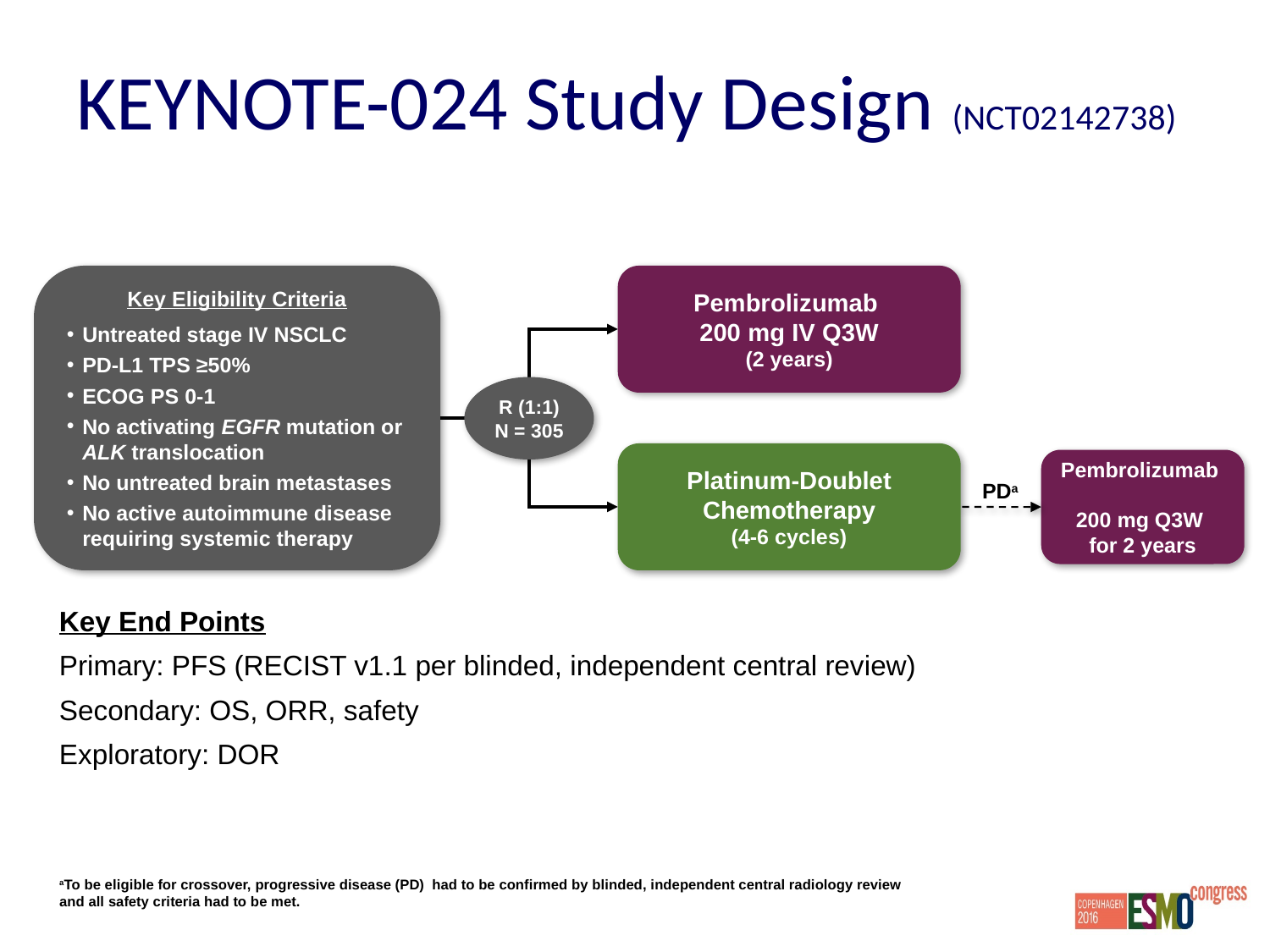

# KEYNOTE-024 Study Design (NCT02142738)
Key Eligibility Criteria
Untreated stage IV NSCLC
PD-L1 TPS ≥50%
ECOG PS 0-1
No activating EGFR mutation or ALK translocation
No untreated brain metastases
No active autoimmune disease requiring systemic therapy
Pembrolizumab
200 mg IV Q3W
(2 years)
R (1:1)
N = 305
Platinum-Doublet Chemotherapy
(4-6 cycles)
Pembrolizumab
200 mg Q3W
for 2 years
PDa
Key End Points
Primary: PFS (RECIST v1.1 per blinded, independent central review)
Secondary: OS, ORR, safety
Exploratory: DOR
aTo be eligible for crossover, progressive disease (PD)  had to be confirmed by blinded, independent central radiology review
and all safety criteria had to be met.